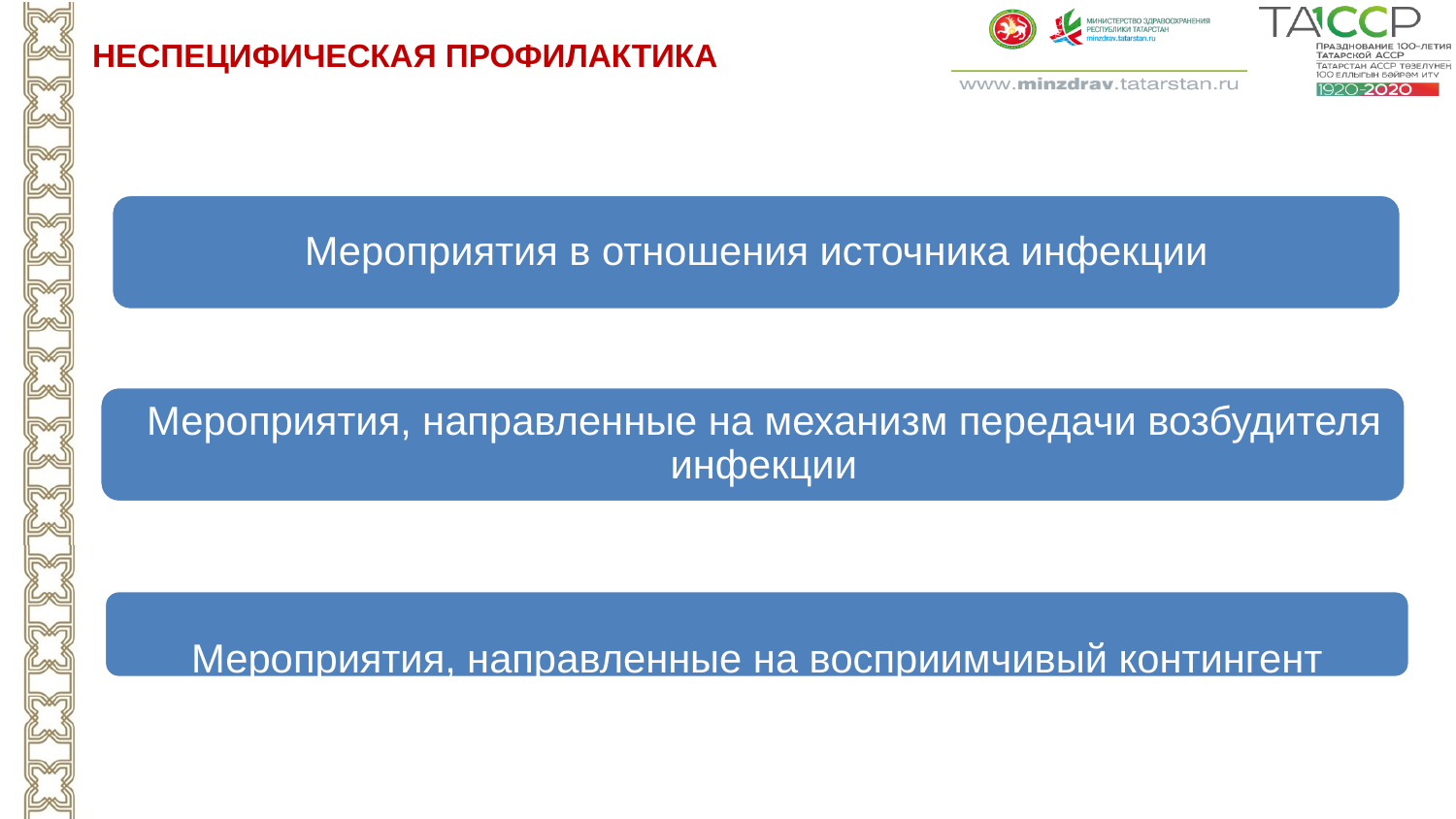

НЕСПЕЦИФИЧЕСКАЯ ПРОФИЛАКТИКА

Мероприятия в отношения источника инфекции

Мероприятия, направленные на механизм передачи возбудителя инфекции

Мероприятия, направленные на восприимчивый контингент